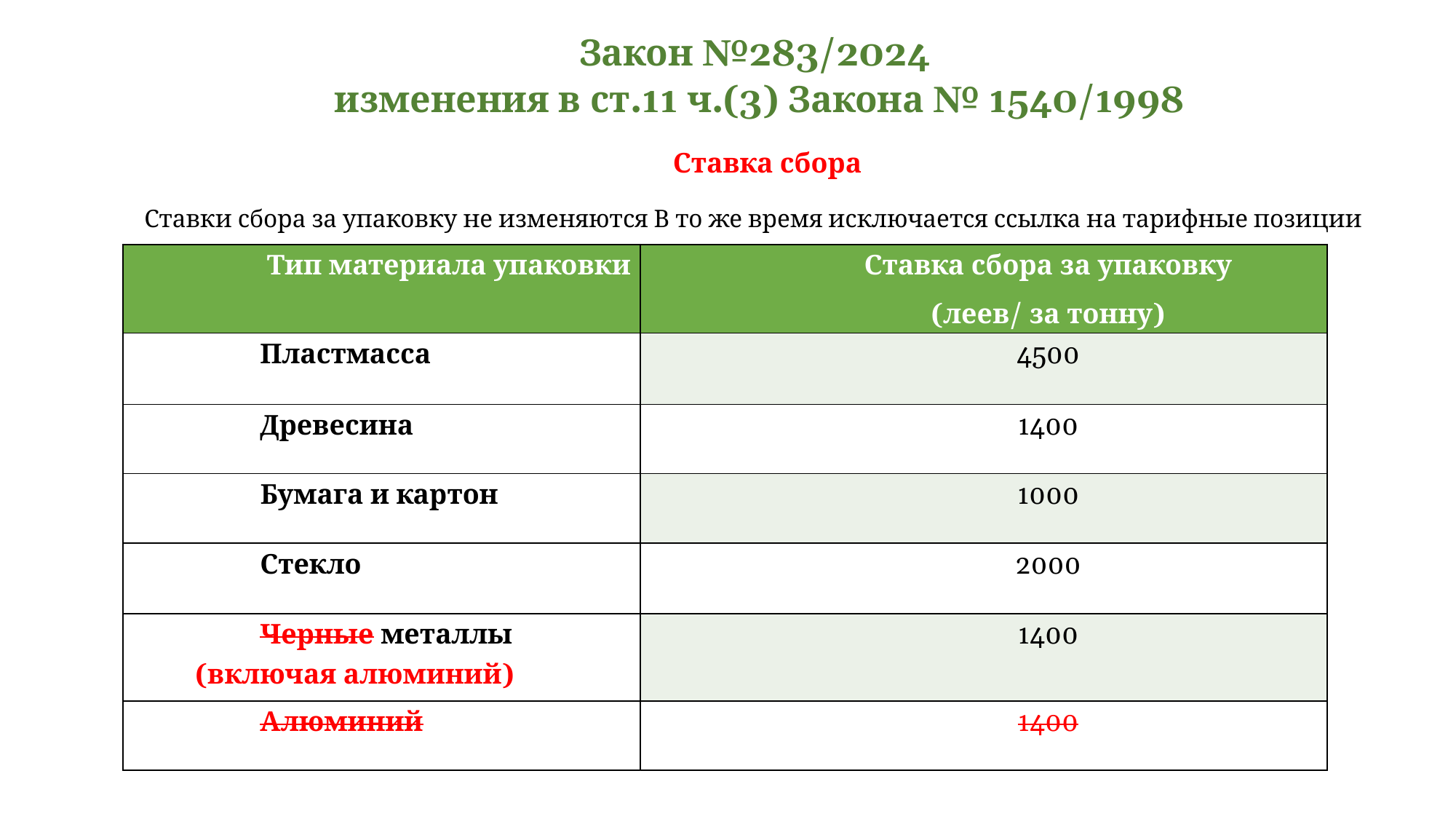

# Закон №283/2024 изменения в ст.11 ч.(3) Закона № 1540/1998
Ставка сбора

Ставки сбора за упаковку не изменяются В то же время исключается ссылка на тарифные позиции

| Тип материала упаковки | Ставка сбора за упаковку (леев/ за тонну) |
| --- | --- |
| Пластмасса | 4500 |
| Древесина | 1400 |
| Бумага и картон | 1000 |
| Стекло | 2000 |
| Черные металлы (включая алюминий) | 1400 |
| Алюминий | 1400 |